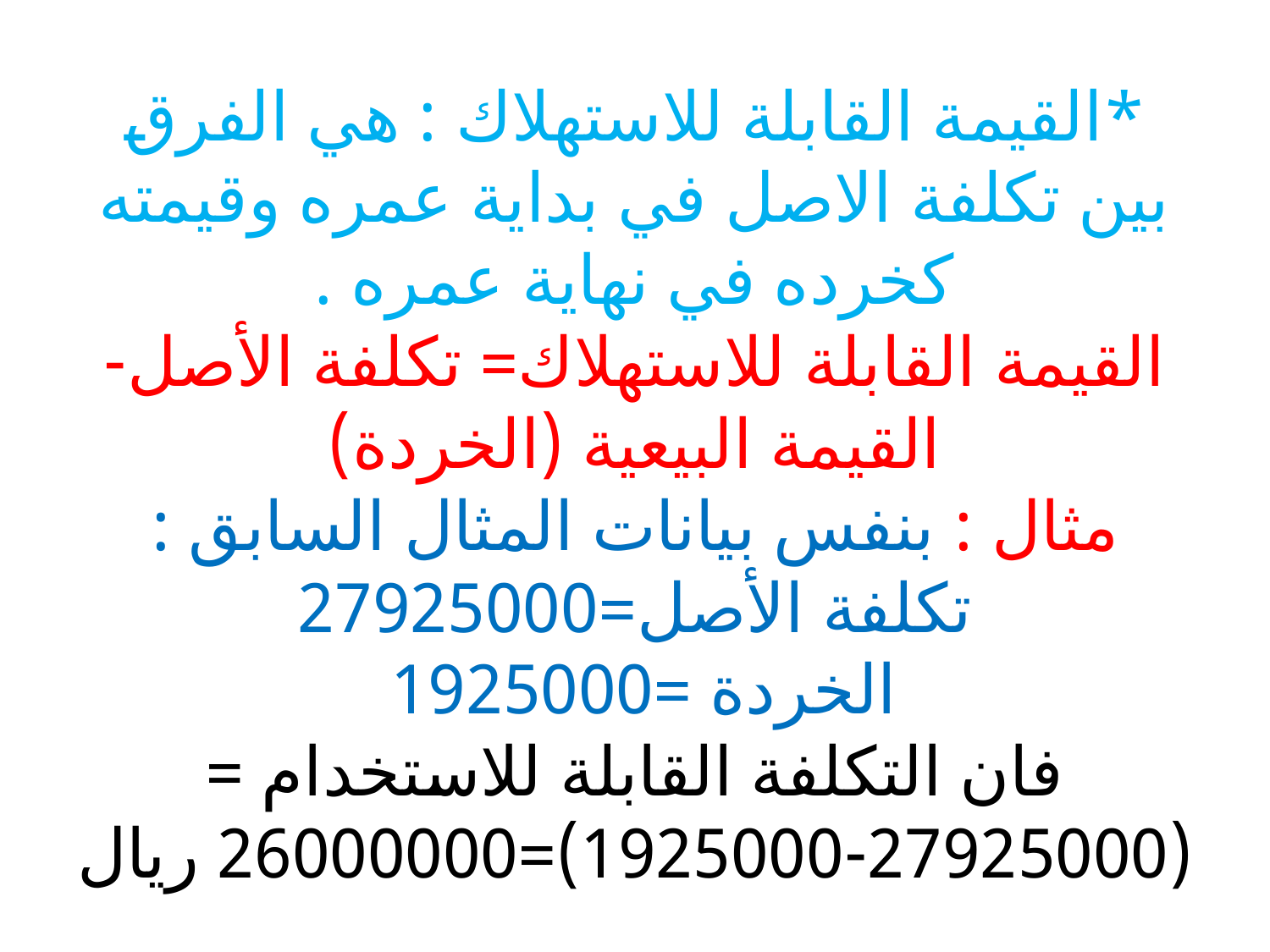

# *القيمة القابلة للاستهلاك : هي الفرق بين تكلفة الاصل في بداية عمره وقيمته كخرده في نهاية عمره . القيمة القابلة للاستهلاك= تكلفة الأصل-القيمة البيعية (الخردة) مثال : بنفس بيانات المثال السابق : تكلفة الأصل=27925000 الخردة =1925000 فان التكلفة القابلة للاستخدام = (27925000-1925000)=26000000 ريال